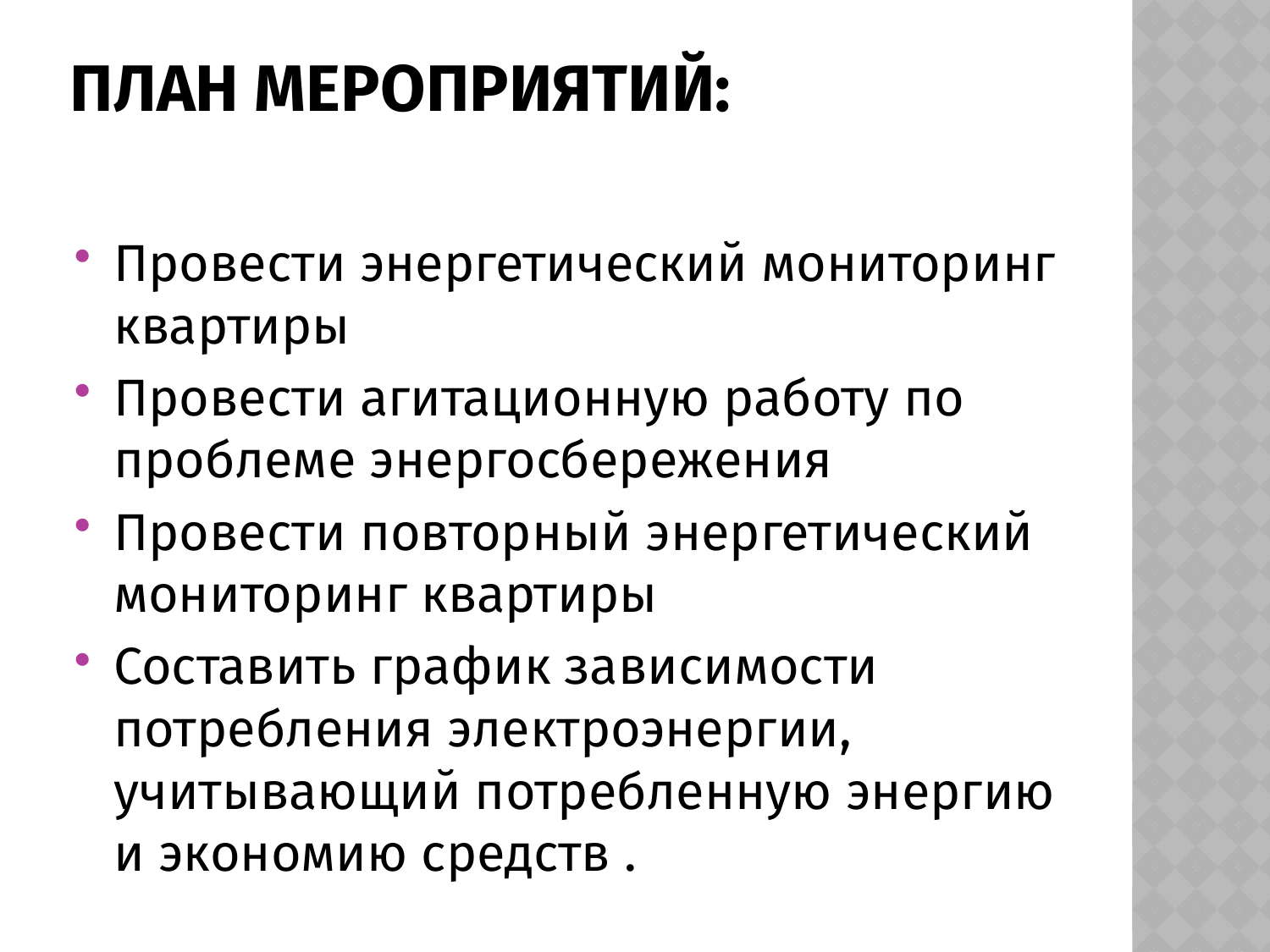

# План мероприятий:
Провести энергетический мониторинг квартиры
Провести агитационную работу по проблеме энергосбережения
Провести повторный энергетический мониторинг квартиры
Составить график зависимости потребления электроэнергии, учитывающий потребленную энергию и экономию средств .